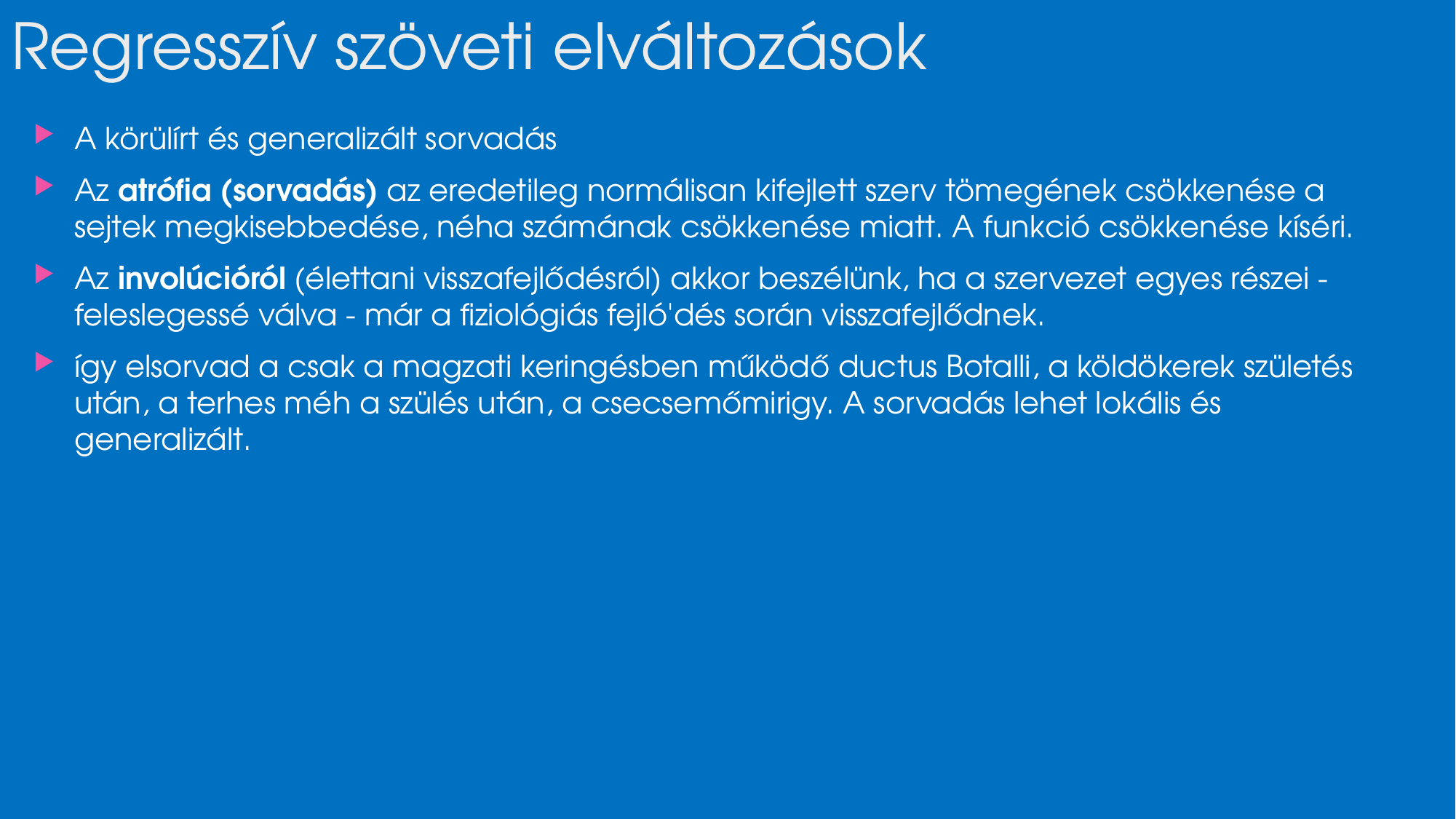

# Regresszív szöveti elváltozások
A körülírt és generalizált sorvadás
Az atrófia (sorvadás) az eredetileg normálisan kifejlett szerv tömegének csökkenése a sejtek megkisebbedése, néha számának csökkenése miatt. A funkció csökkenése kíséri.
Az involúcióról (élettani visszafejlődésról) akkor beszélünk, ha a szervezet egyes részei - feleslegessé válva - már a fiziológiás fejló'dés során visszafejlődnek.
így elsorvad a csak a magzati keringésben működő ductus Botalli, a köldökerek születés után, a terhes méh a szülés után, a csecsemőmirigy. A sorvadás lehet lokális és generalizált.